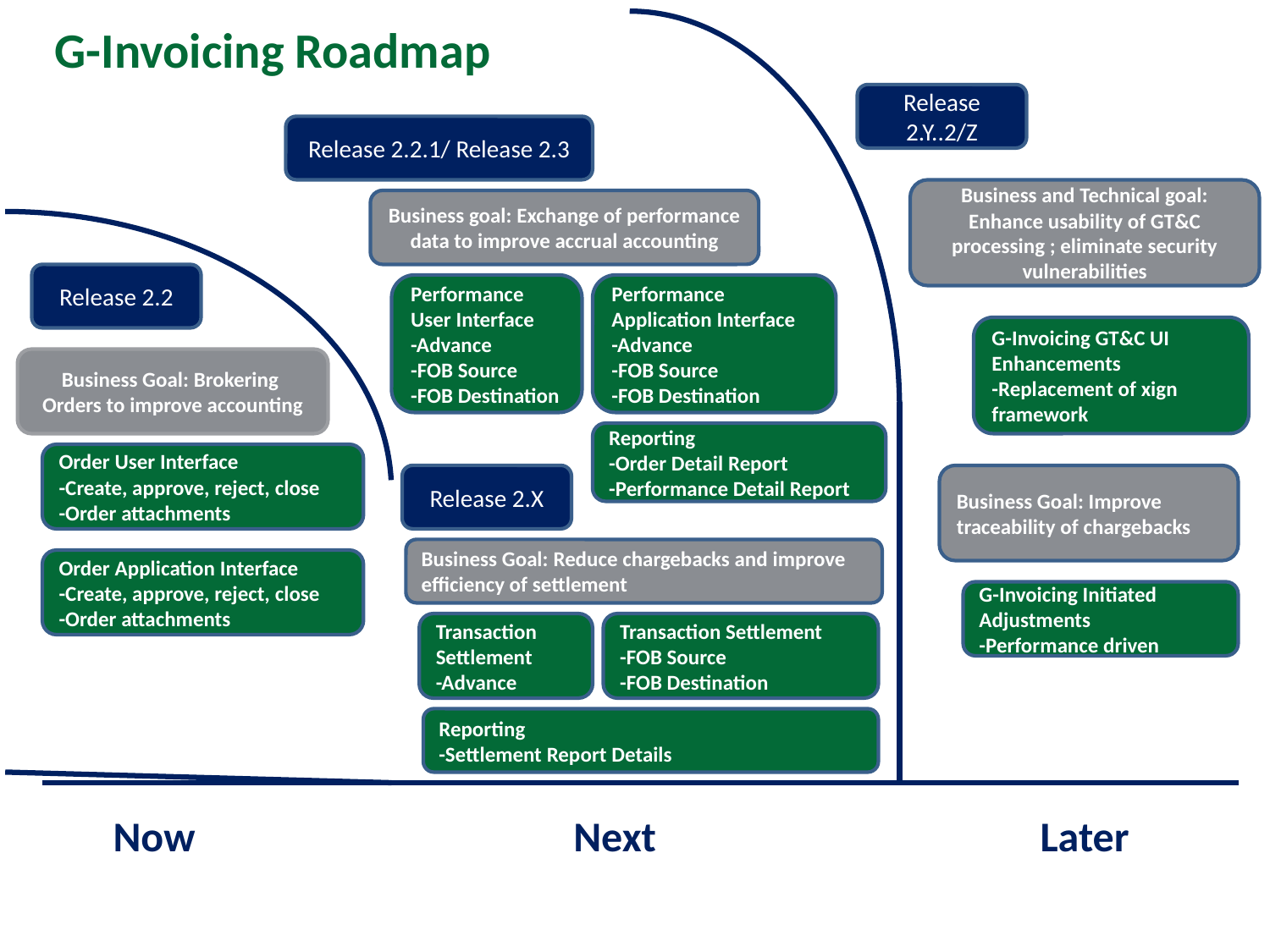

G-Invoicing Roadmap
Release 2.Y..2/Z
Release 2.2.1/ Release 2.3
Business and Technical goal: Enhance usability of GT&C processing ; eliminate security vulnerabilities
Business goal: Exchange of performance data to improve accrual accounting

Release 2.2
Performance User Interface
-Advance
-FOB Source
-FOB Destination
Performance Application Interface
-Advance
-FOB Source
-FOB Destination
G-Invoicing GT&C UI Enhancements
-Replacement of xign framework
Business Goal: Brokering  Orders to improve accounting
Reporting
-Order Detail Report
-Performance Detail Report
Order User Interface
-Create, approve, reject, close
-Order attachments
Release 2.X
Business Goal: Improve traceability of chargebacks
Business Goal: Reduce chargebacks and improve efficiency of settlement
Order Application Interface
-Create, approve, reject, close
-Order attachments
G-Invoicing Initiated Adjustments
-Performance driven
Transaction Settlement
-Advance
Transaction Settlement
-FOB Source
-FOB Destination
Reporting
-Settlement Report Details
     Now			Next			         Later